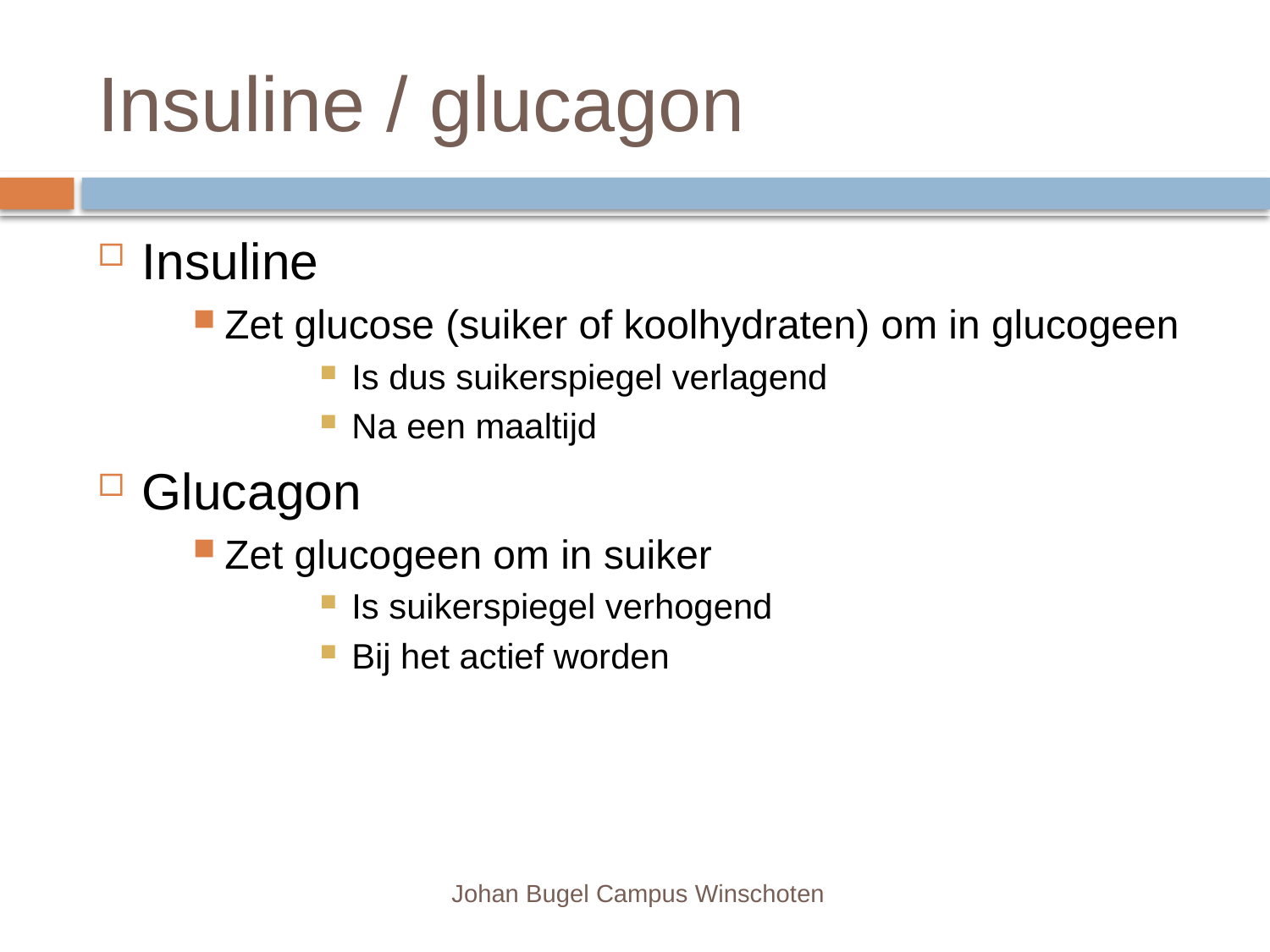

# Insuline / glucagon
Insuline
Zet glucose (suiker of koolhydraten) om in glucogeen
Is dus suikerspiegel verlagend
Na een maaltijd
Glucagon
Zet glucogeen om in suiker
Is suikerspiegel verhogend
Bij het actief worden

Johan Bugel Campus Winschoten